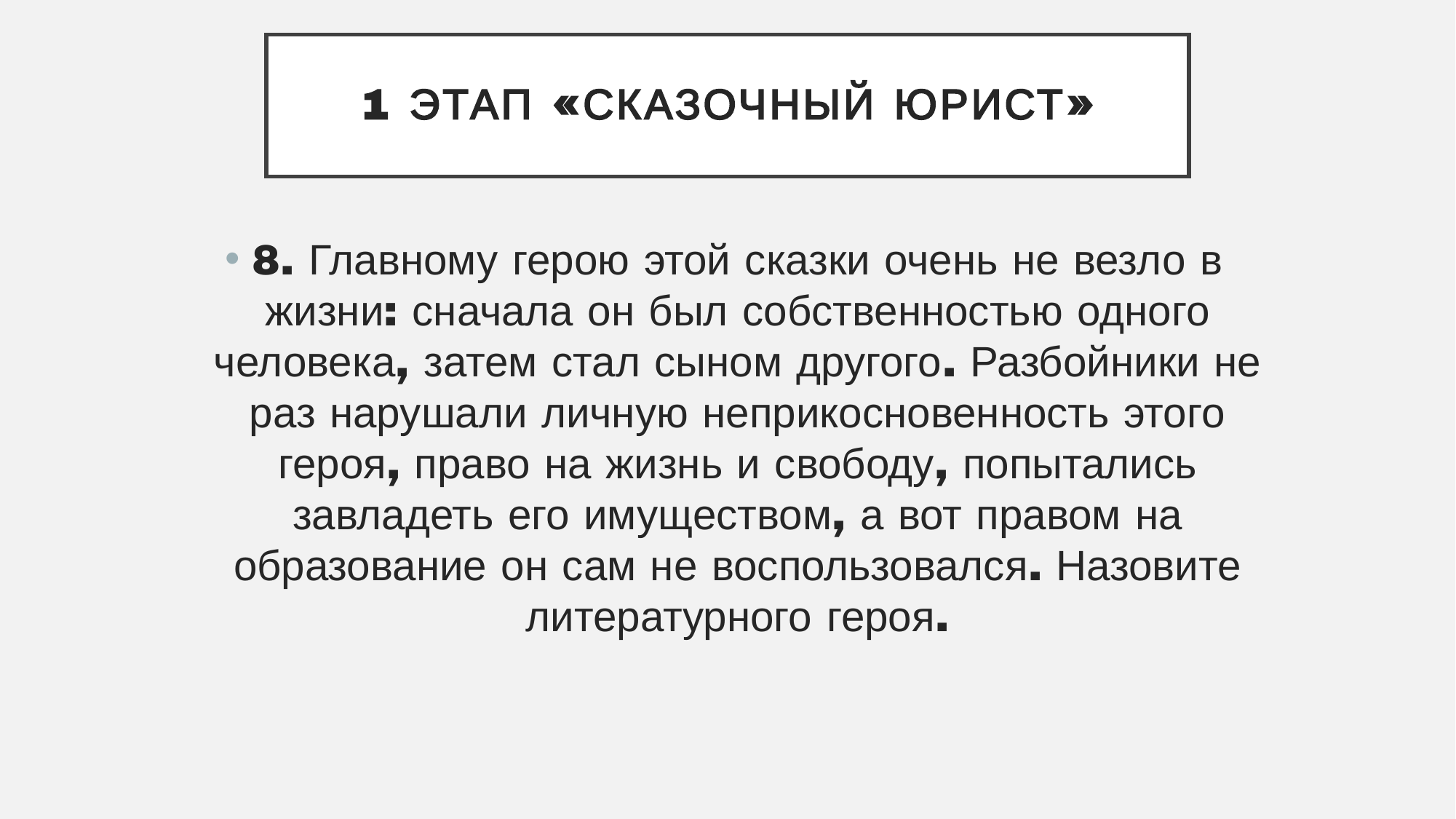

# 1 этап «Сказочный юрист»
8. Главному герою этой сказки очень не везло в жизни: сначала он был собственностью одного человека, затем стал сыном другого. Разбойники не раз нарушали личную неприкосновенность этого героя, право на жизнь и свободу, попытались завладеть его имуществом, а вот правом на образование он сам не воспользовался. Назовите литературного героя.